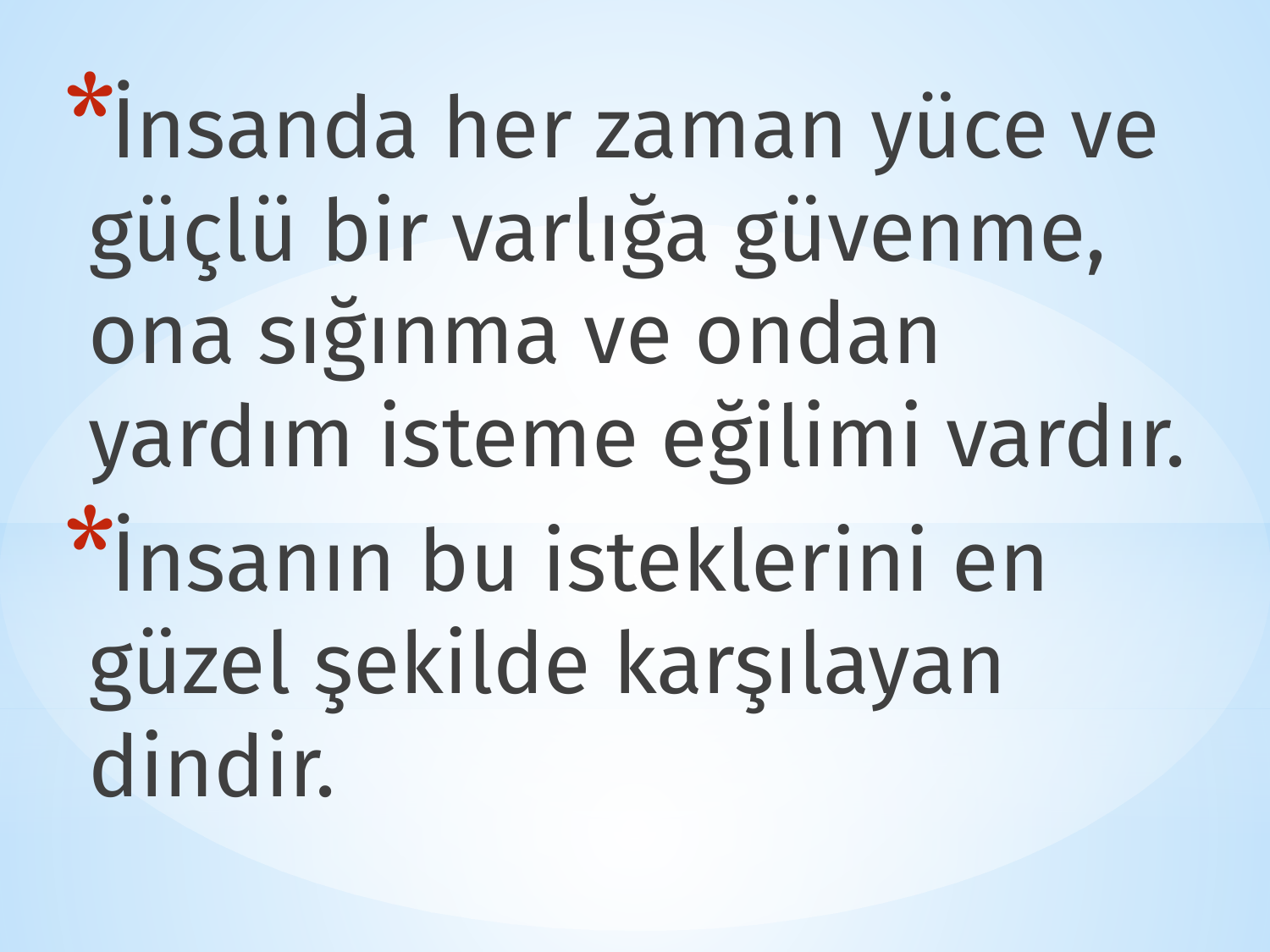

İnsanda her zaman yüce ve güçlü bir varlığa güvenme, ona sığınma ve ondan yardım isteme eğilimi vardır.
İnsanın bu isteklerini en güzel şekilde karşılayan dindir.